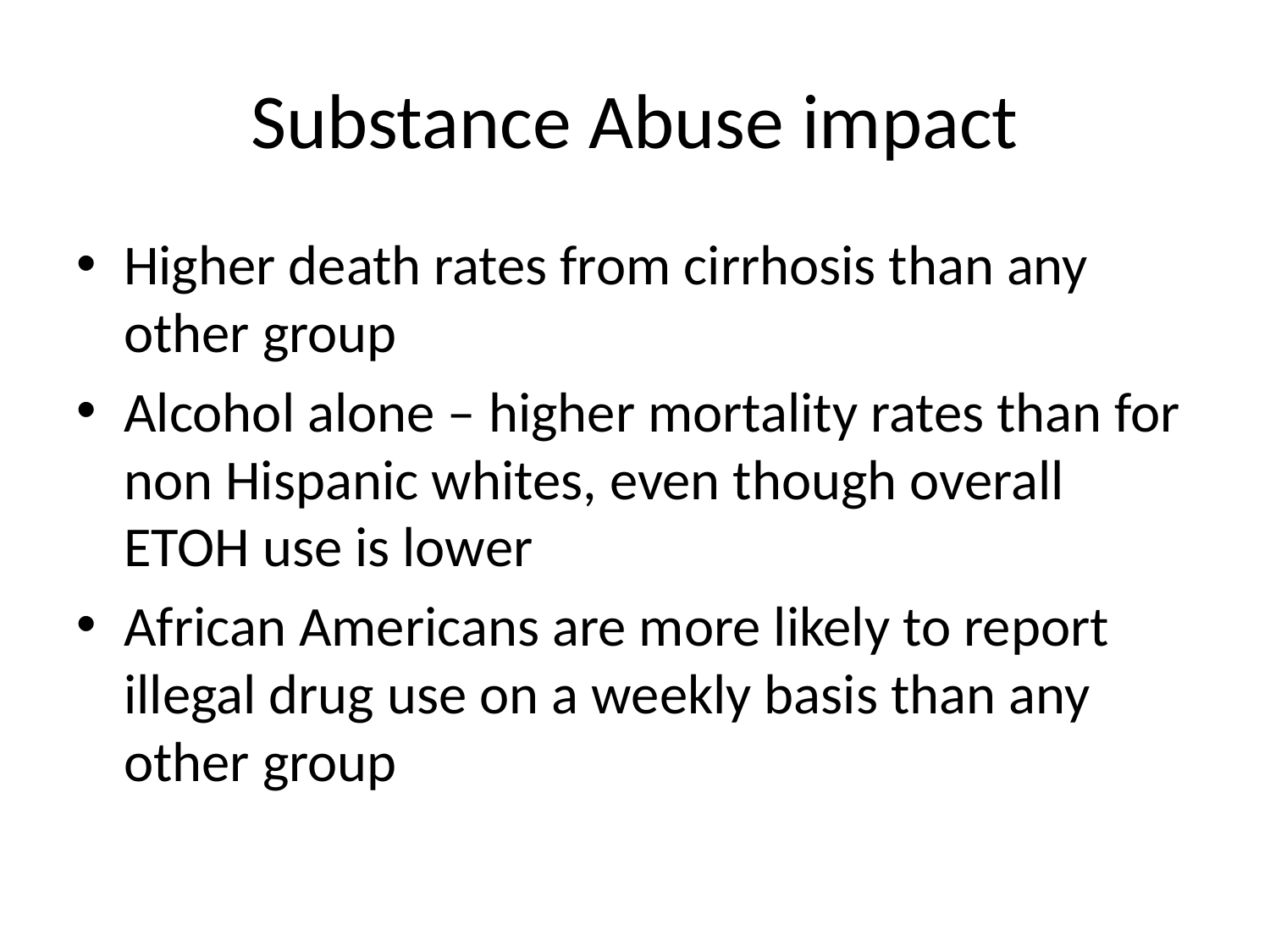

# Substance Abuse impact
Higher death rates from cirrhosis than any other group
Alcohol alone – higher mortality rates than for non Hispanic whites, even though overall ETOH use is lower
African Americans are more likely to report illegal drug use on a weekly basis than any other group